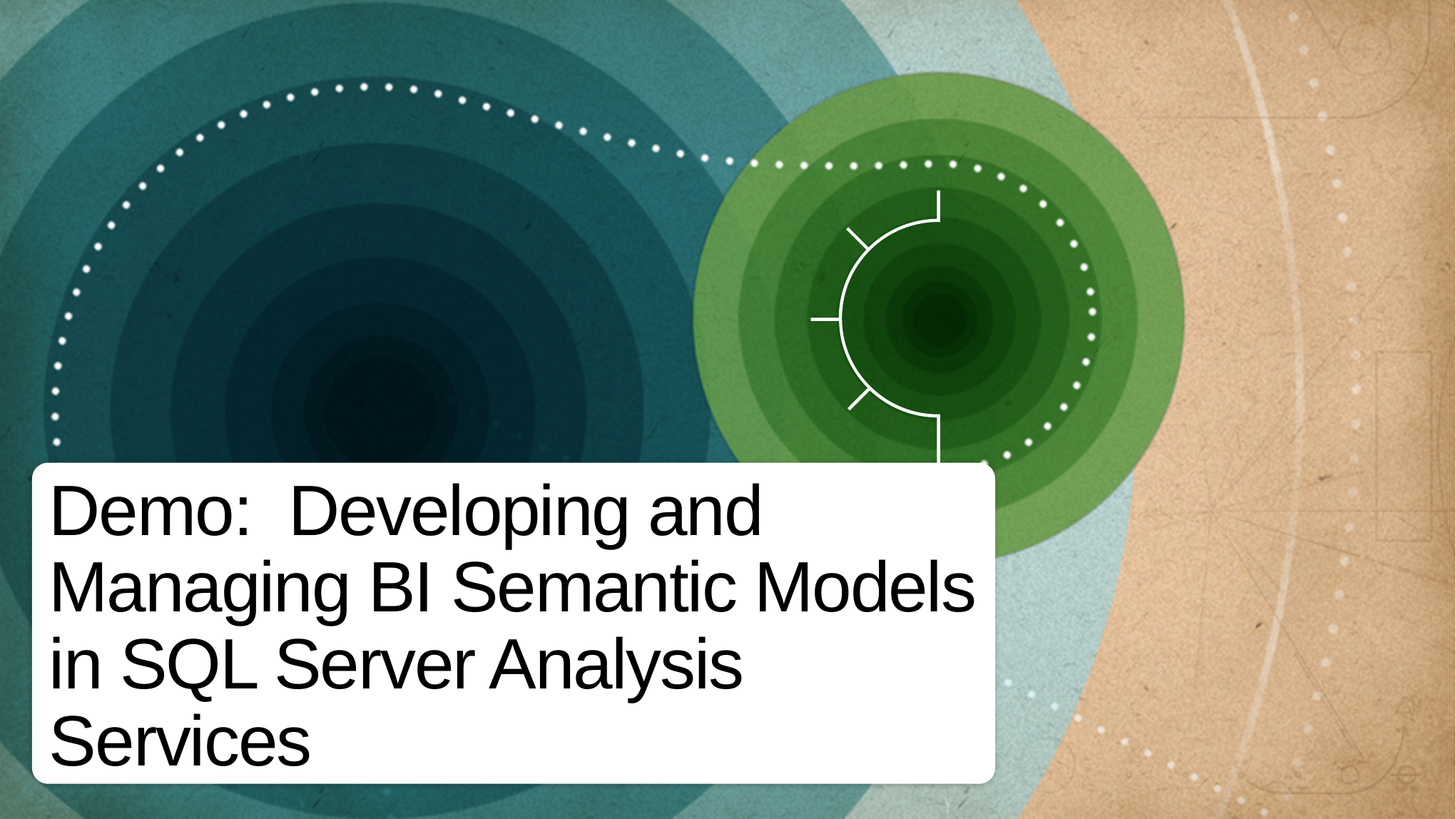

# Demo:  Developing and Managing BI Semantic Models in SQL Server Analysis Services